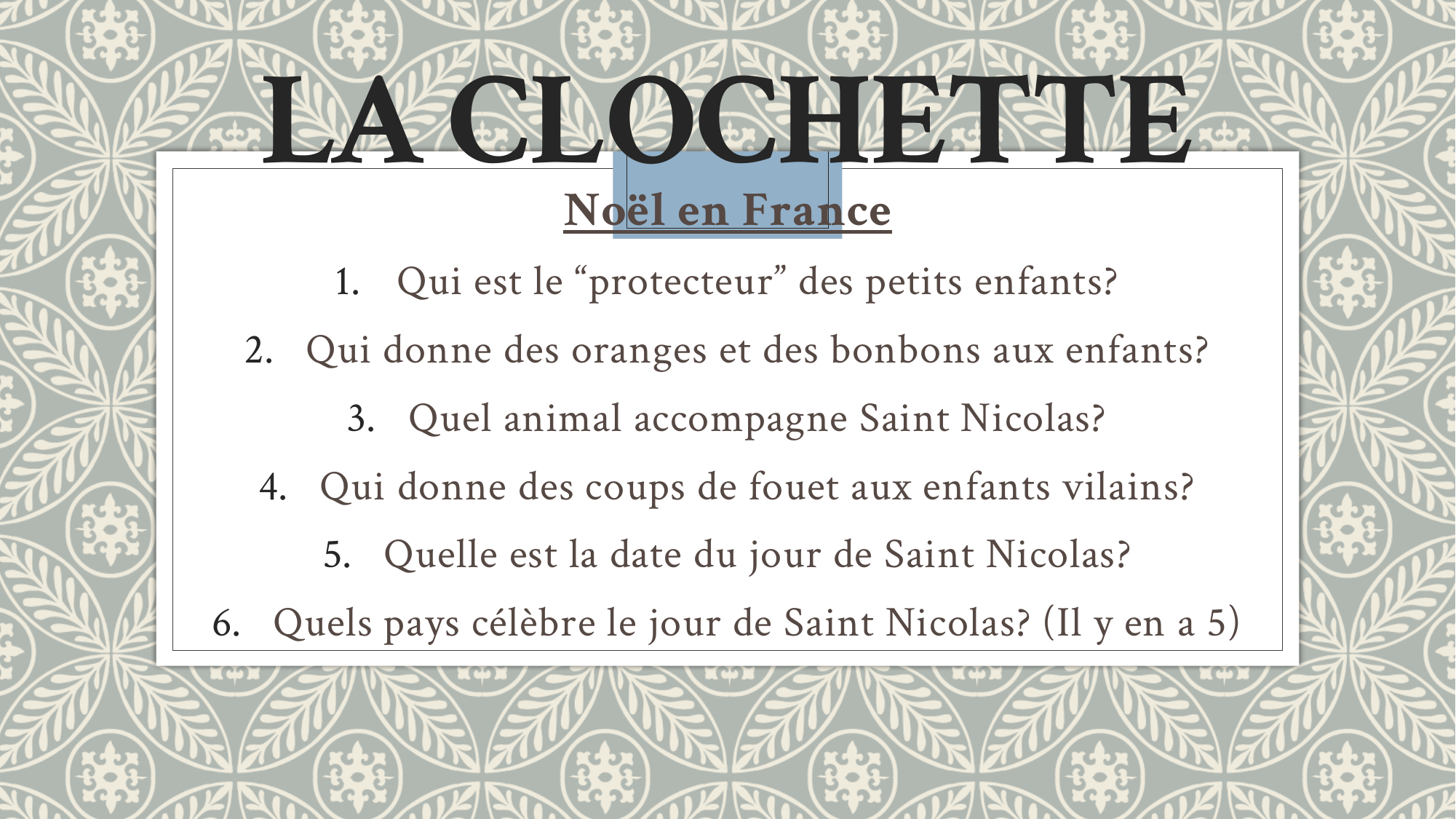

# LA CLOCHETTE
Noël en France
Qui est le “protecteur” des petits enfants?
Qui donne des oranges et des bonbons aux enfants?
Quel animal accompagne Saint Nicolas?
Qui donne des coups de fouet aux enfants vilains?
Quelle est la date du jour de Saint Nicolas?
Quels pays célèbre le jour de Saint Nicolas? (Il y en a 5)